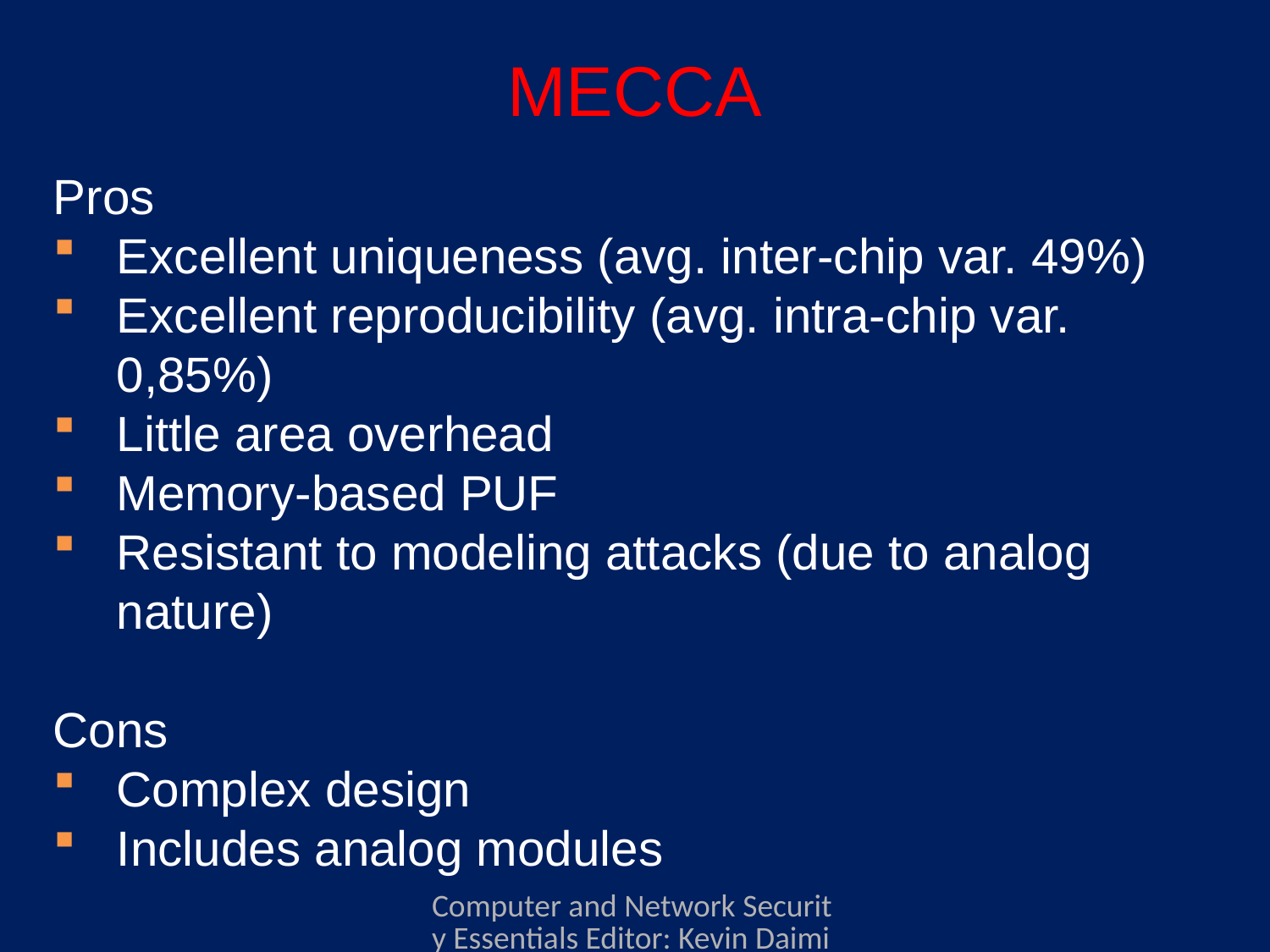

# MECCA
Pros
Excellent uniqueness (avg. inter-chip var. 49%)
Excellent reproducibility (avg. intra-chip var. 0,85%)
Little area overhead
Memory-based PUF
Resistant to modeling attacks (due to analog nature)

Cons
Complex design
Includes analog modules
Computer and Network Security Essentials Editor: Kevin Daimi Associate Editors: Guillermo Francia, Levent Ertaul, Luis H. Encinas, Eman El-Sheikh Published by Springer